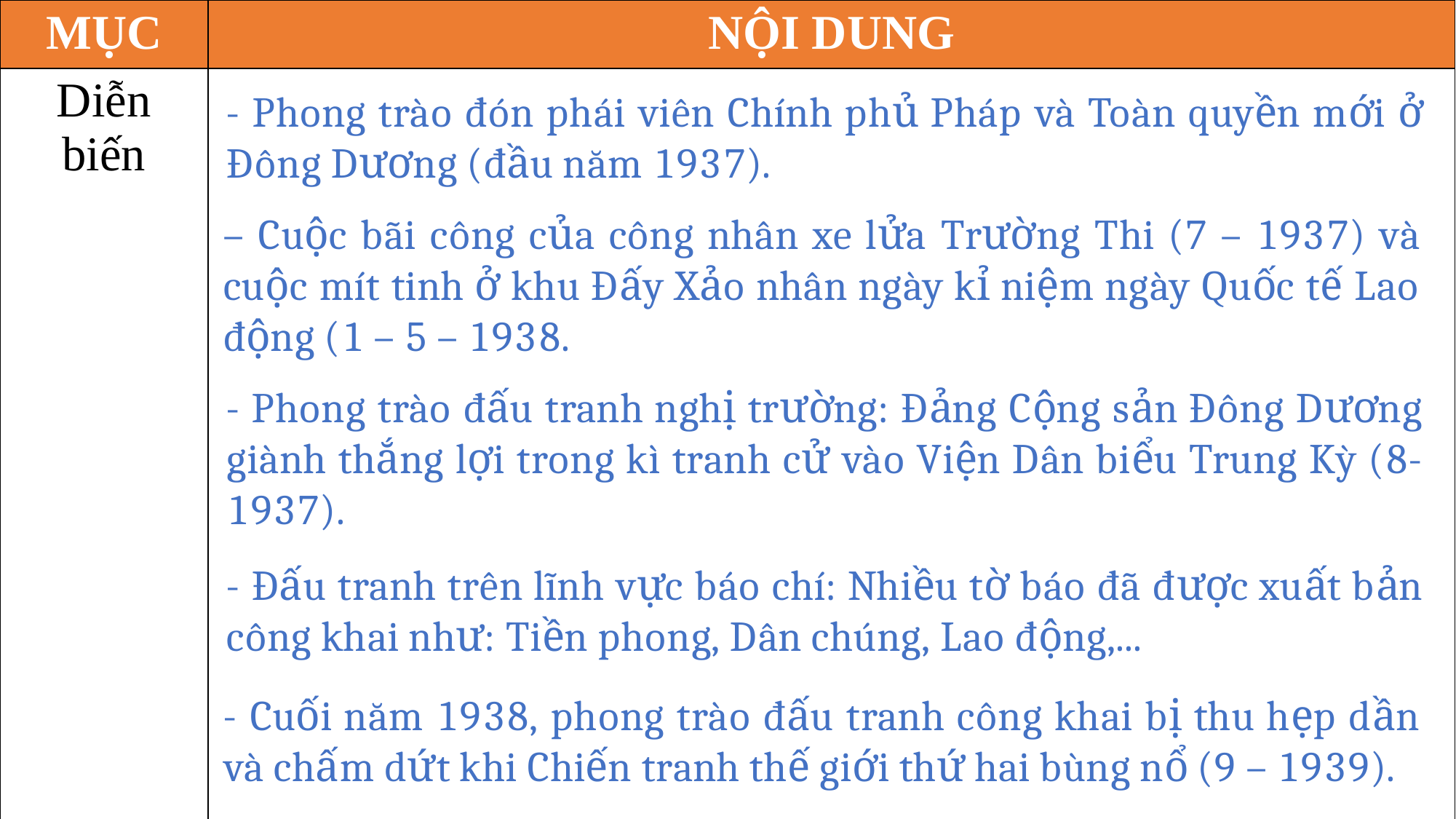

| MỤC | NỘI DUNG |
| --- | --- |
| Diễn biến |  |
Quý thầy cô có nhu cầu về các bài giảng PowerPoint và giáo án word lịch sử từ khối 6-12.
Vui lòng liên hệ số điện thoại 0981457911 (cũng là số Zalo).
Ngoài ra còn hỗ trợ về SKKN, biện pháp thi GVG và thao giảng, chuyên đề.
Page: https://www.facebook.com/groups/baigianglichsu

- Phong trào đón phái viên Chính phủ Pháp và Toàn quyền mới ở Đông Dương (đầu năm 1937).
– Cuộc bãi công của công nhân xe lửa Trường Thi (7 – 1937) và cuộc mít tinh ở khu Đấy Xảo nhân ngày kỉ niệm ngày Quốc tế Lao động (1 – 5 – 1938.
- Phong trào đấu tranh nghị trường: Đảng Cộng sản Đông Dương giành thắng lợi trong kì tranh cử vào Viện Dân biểu Trung Kỳ (8-1937).
- Đấu tranh trên lĩnh vực báo chí: Nhiều tờ báo đã được xuất bản công khai như: Tiền phong, Dân chúng, Lao động,...
- Cuối năm 1938, phong trào đấu tranh công khai bị thu hẹp dần và chấm dứt khi Chiến tranh thế giới thứ hai bùng nổ (9 – 1939).